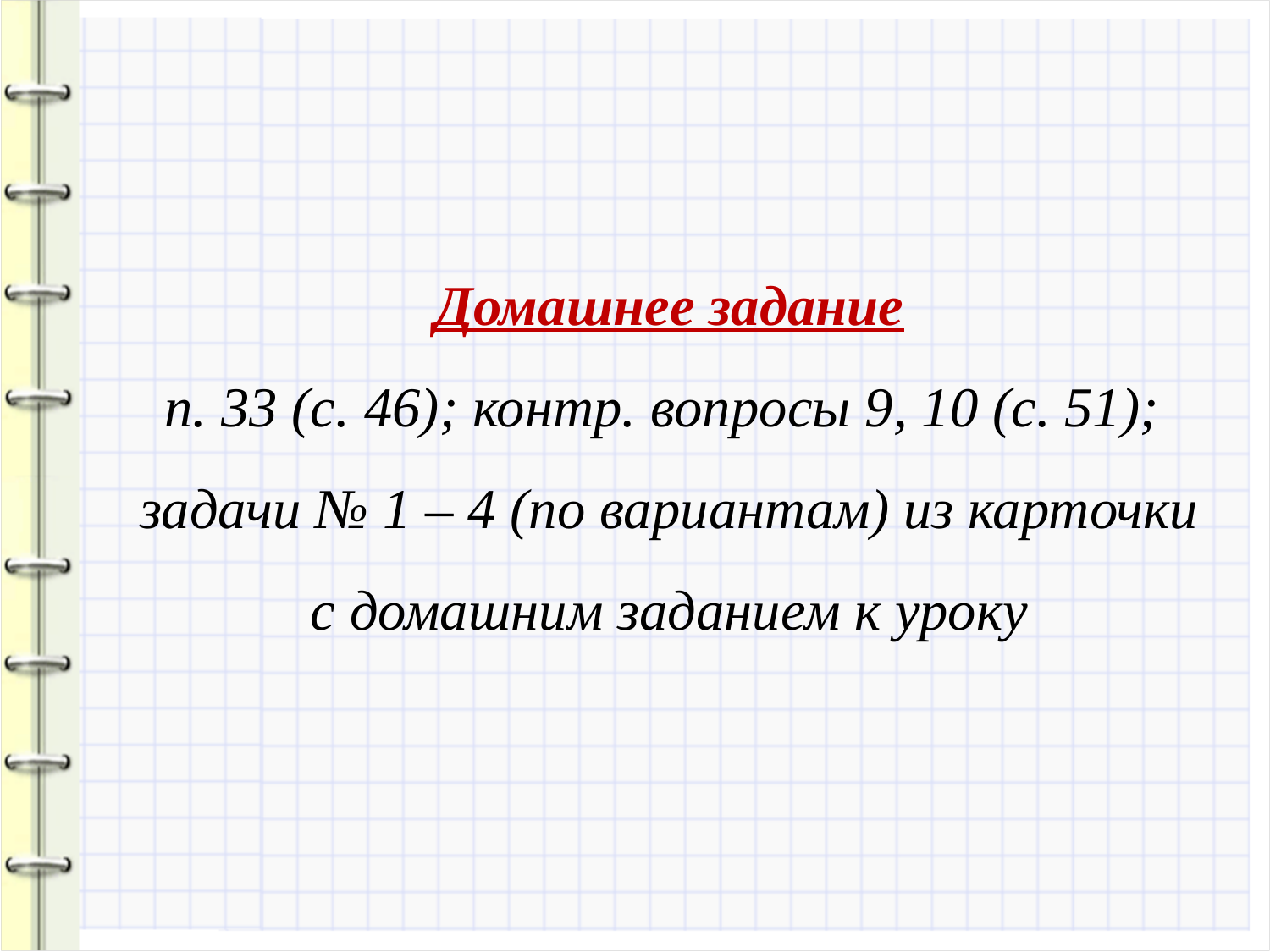

Домашнее задание
п. 33 (с. 46); контр. вопросы 9, 10 (с. 51);  задачи № 1 – 4 (по вариантам) из карточки с домашним заданием к уроку